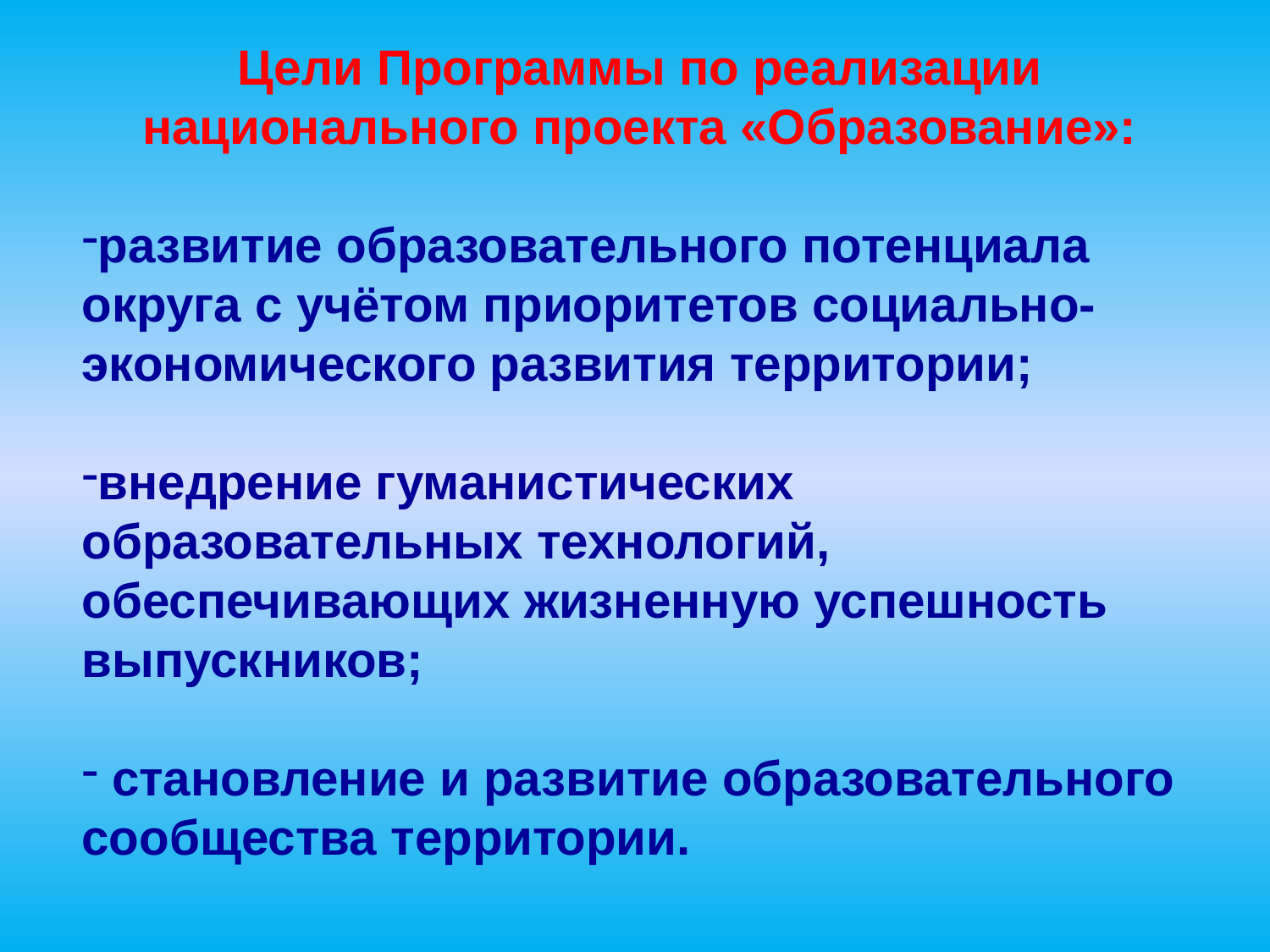

Цели Программы по реализации национального проекта «Образование»:

развитие образовательного потенциала округа с учётом приоритетов социально-экономического развития территории;

внедрение гуманистических образовательных технологий, обеспечивающих жизненную успешность выпускников;

 становление и развитие образовательного сообщества территории.